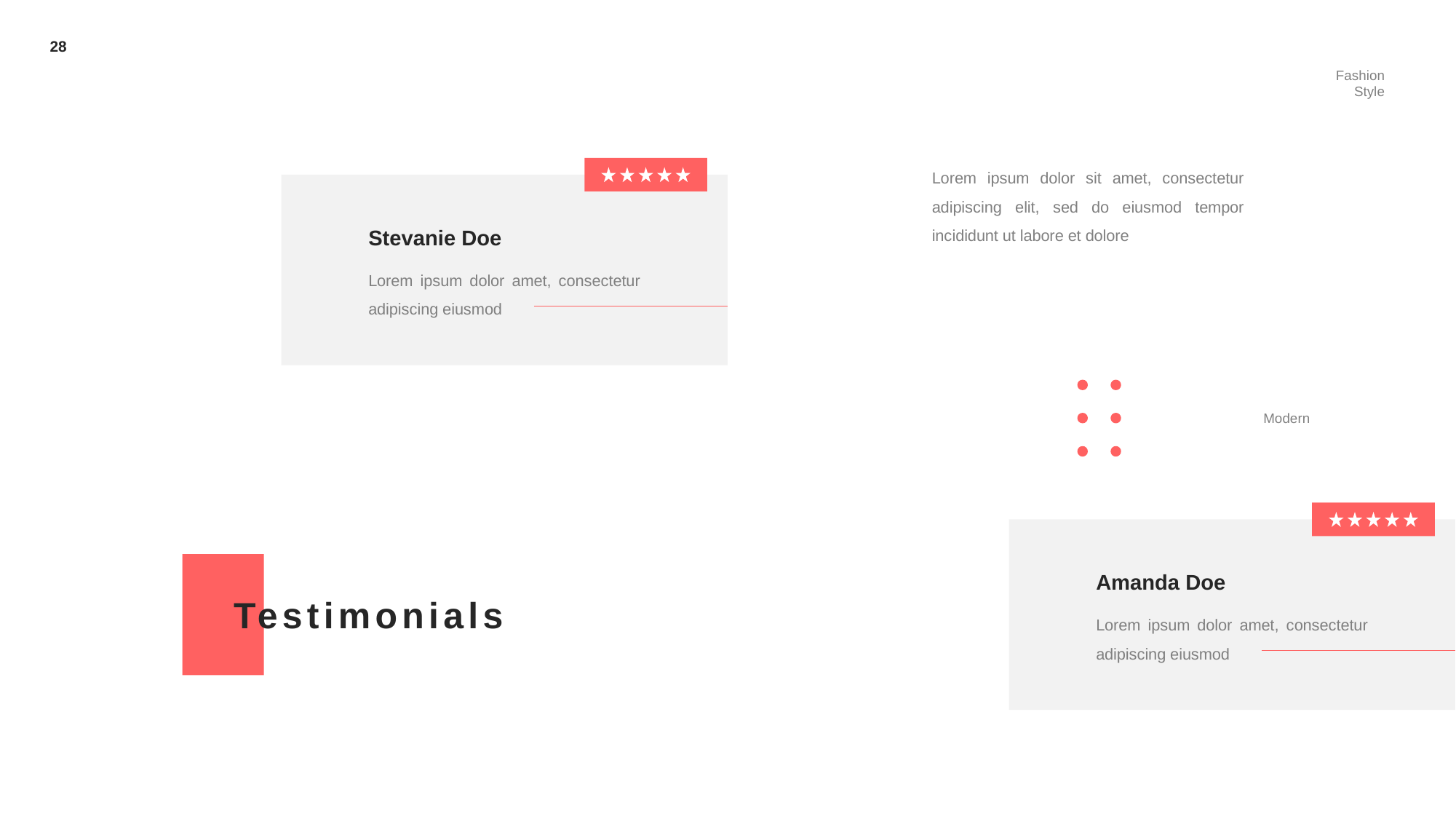

28
Fashion Style

Lorem ipsum dolor sit amet, consectetur adipiscing elit, sed do eiusmod tempor incididunt ut labore et dolore

Stevanie Doe
Lorem ipsum dolor amet, consectetur adipiscing eiusmod

Modern

Amanda Doe
Testimonials
Lorem ipsum dolor amet, consectetur adipiscing eiusmod